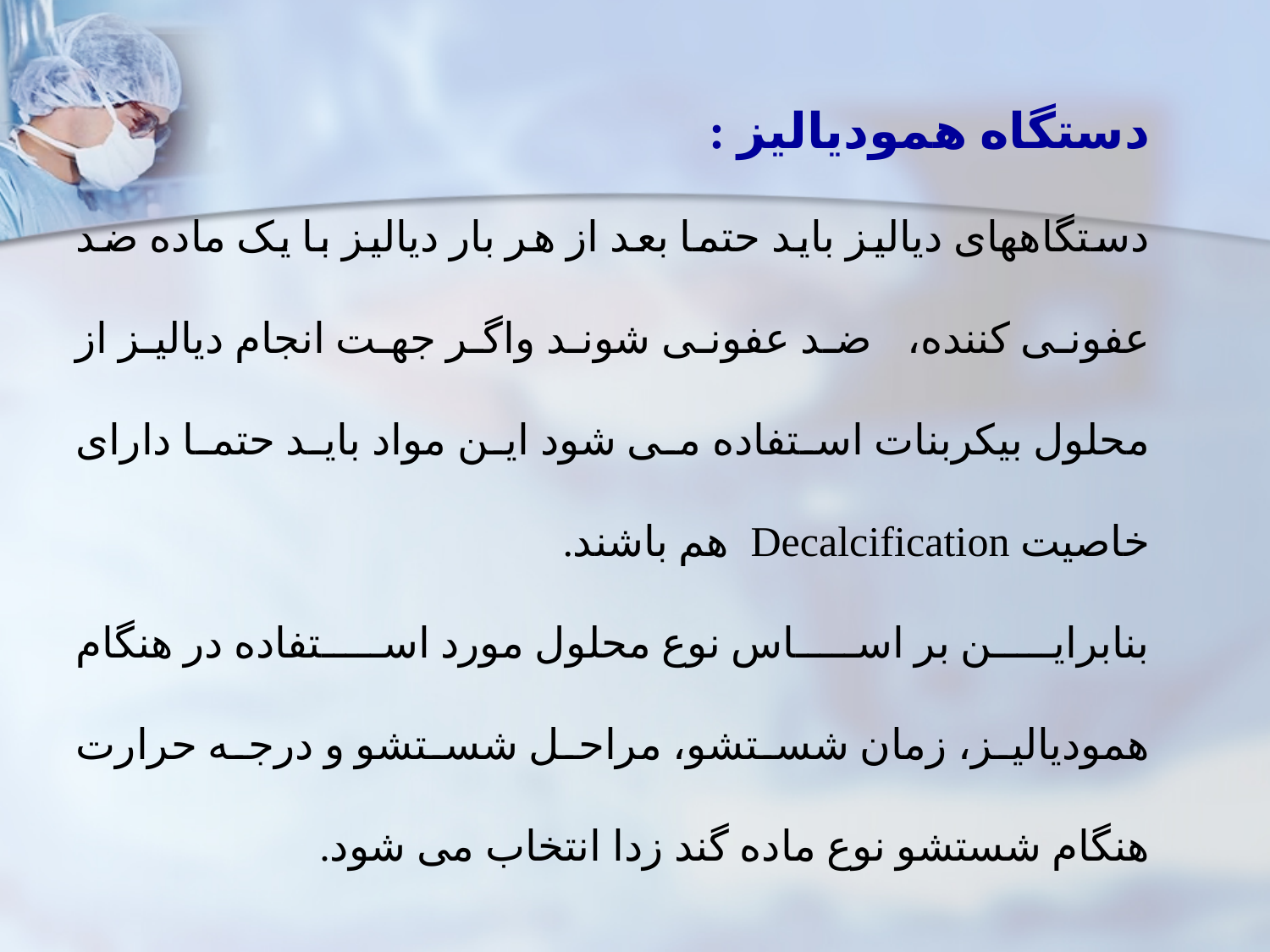

دستگاه همودیالیز :
دستگاههای دیالیز باید حتما بعد از هر بار دیالیز با یک ماده ضد عفونی کننده،  ضد عفونی شوند واگر جهت انجام دیالیز از محلول بیکربنات استفاده می شود این مواد باید حتما دارای خاصیت Decalcification  هم باشند.
بنابراین بر اساس نوع محلول مورد استفاده در هنگام همودیالیز، زمان شستشو، مراحل شستشو و درجه حرارت هنگام شستشو نوع ماده گند زدا انتخاب می شود.